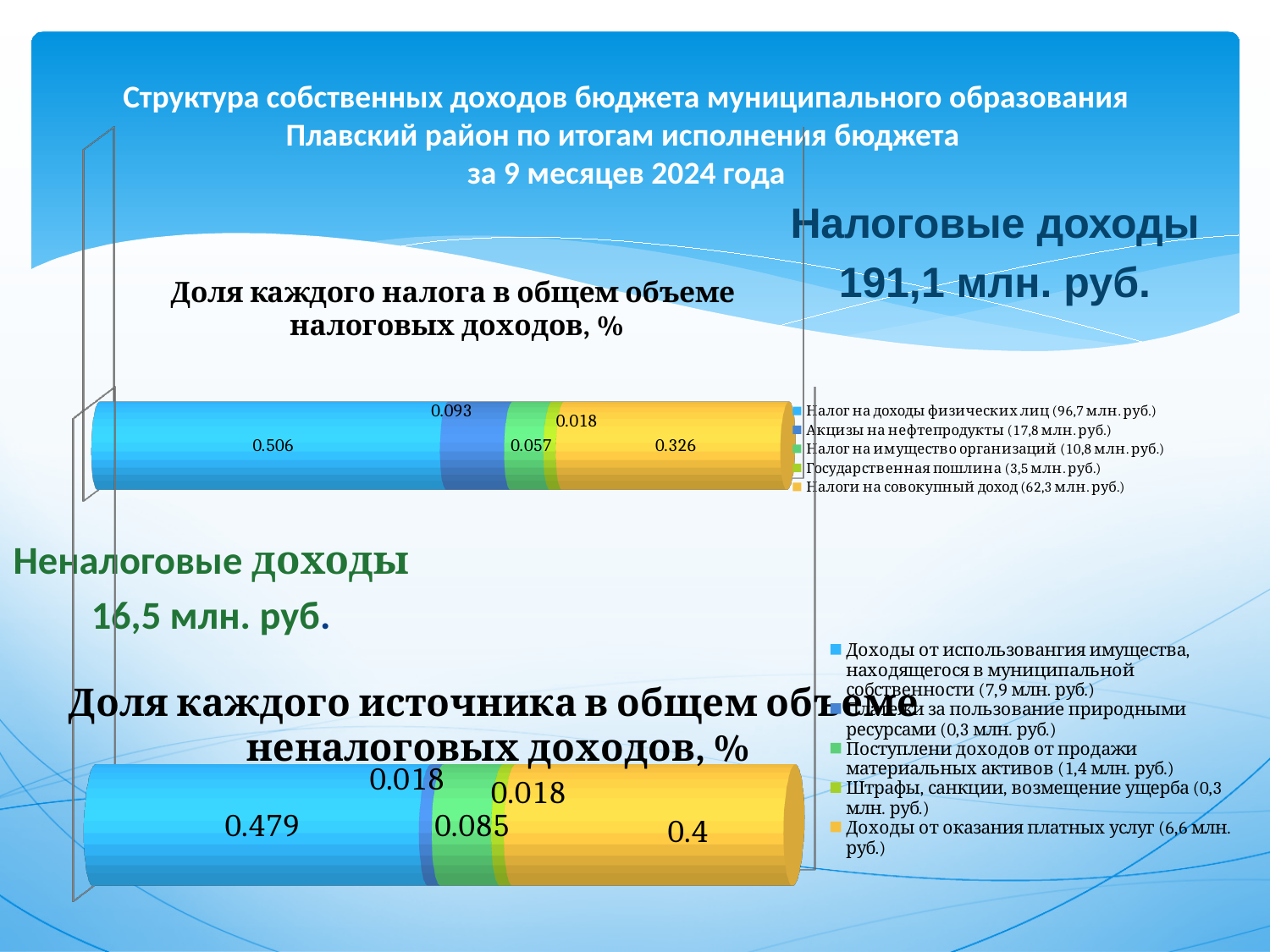

# Структура собственных доходов бюджета муниципального образования Плавский район по итогам исполнения бюджета за 9 месяцев 2024 года

[unsupported chart]

Налоговые доходы
191,1 млн. руб.

[unsupported chart]

Неналоговые доходы
16,5 млн. руб.